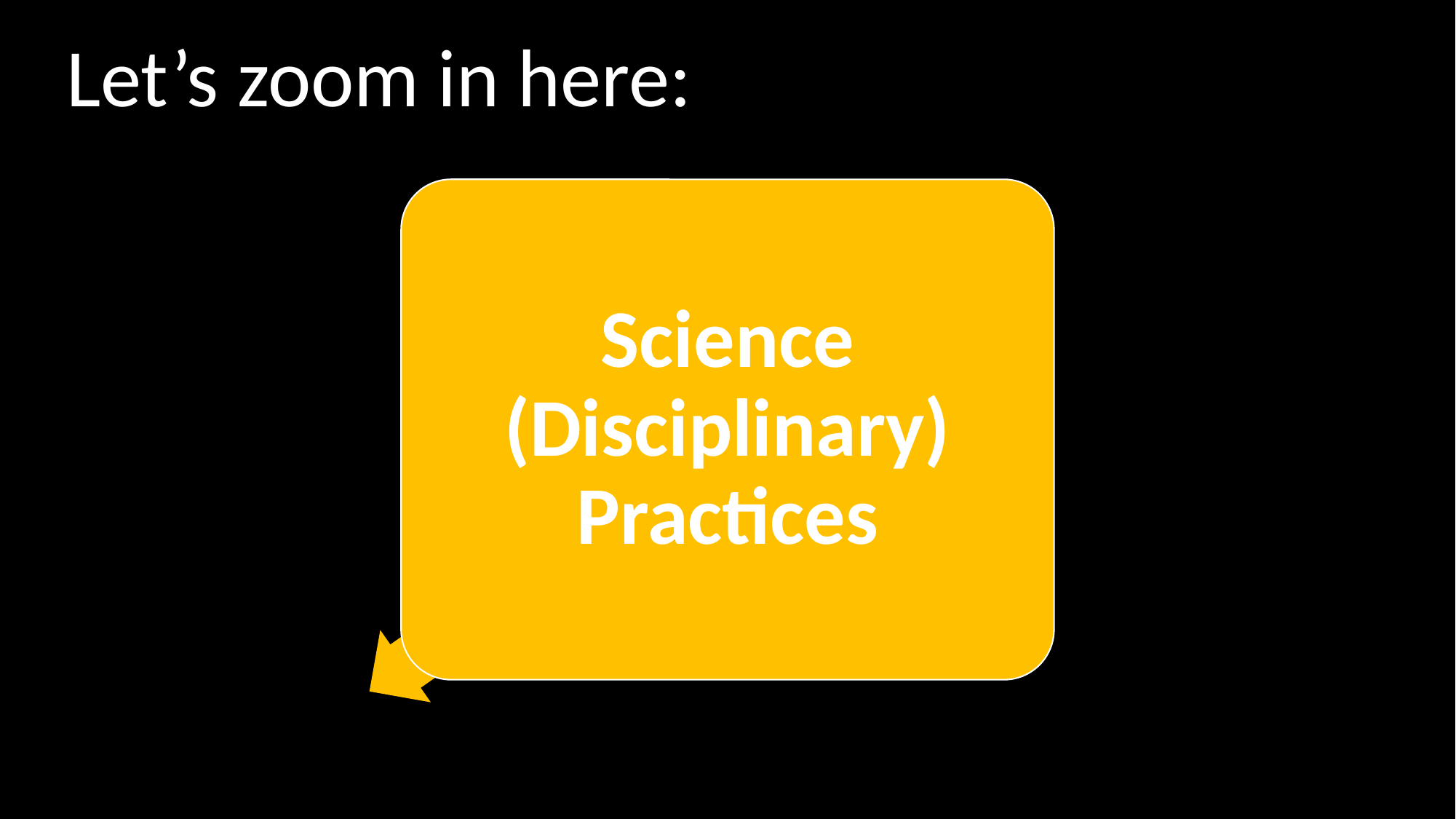

Let’s zoom in here:

Science (Disciplinary) Practices